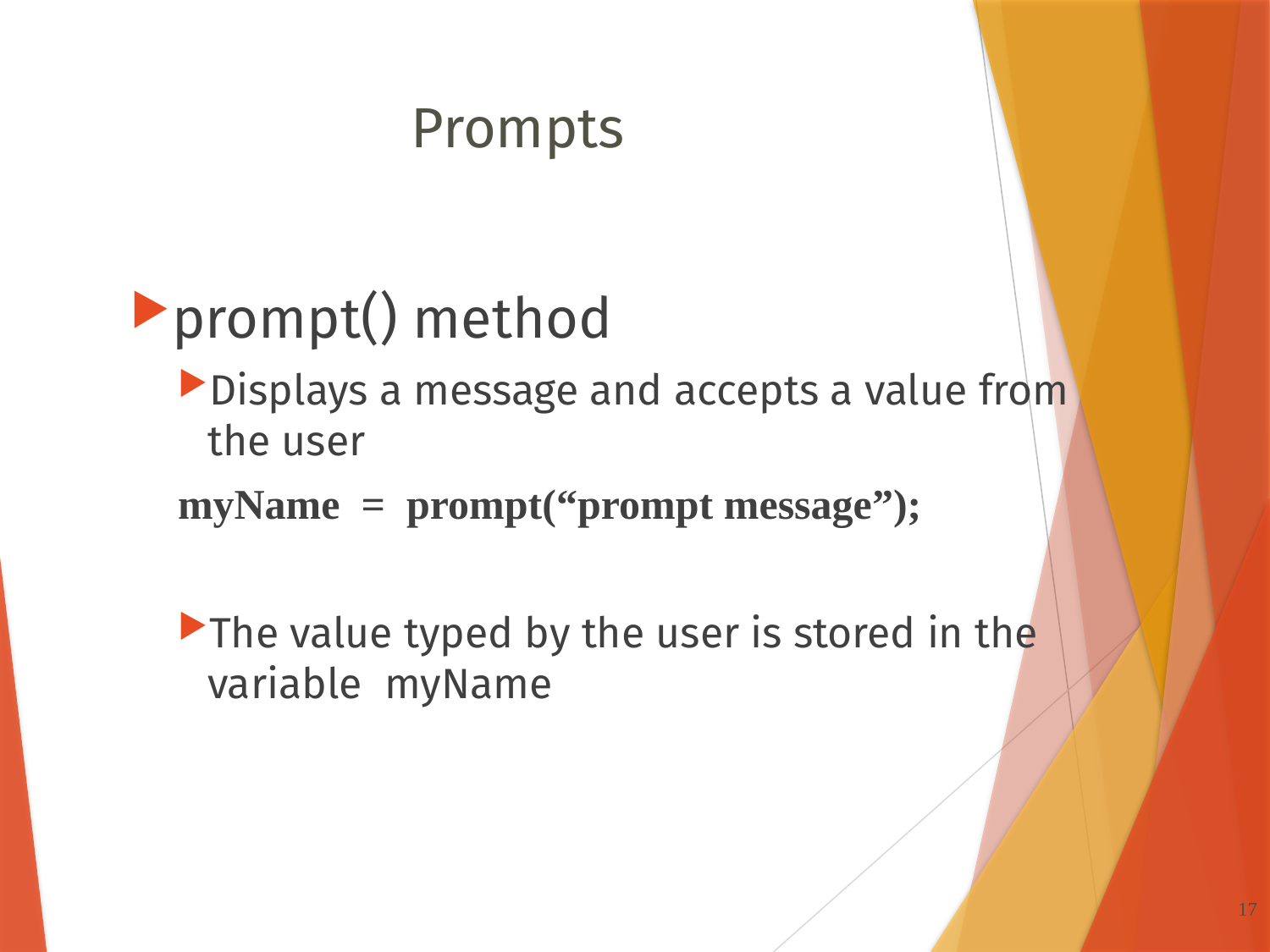

# Prompts
prompt() method
Displays a message and accepts a value from the user
myName  =  prompt(“prompt message”);

The value typed by the user is stored in the variable  myName
17